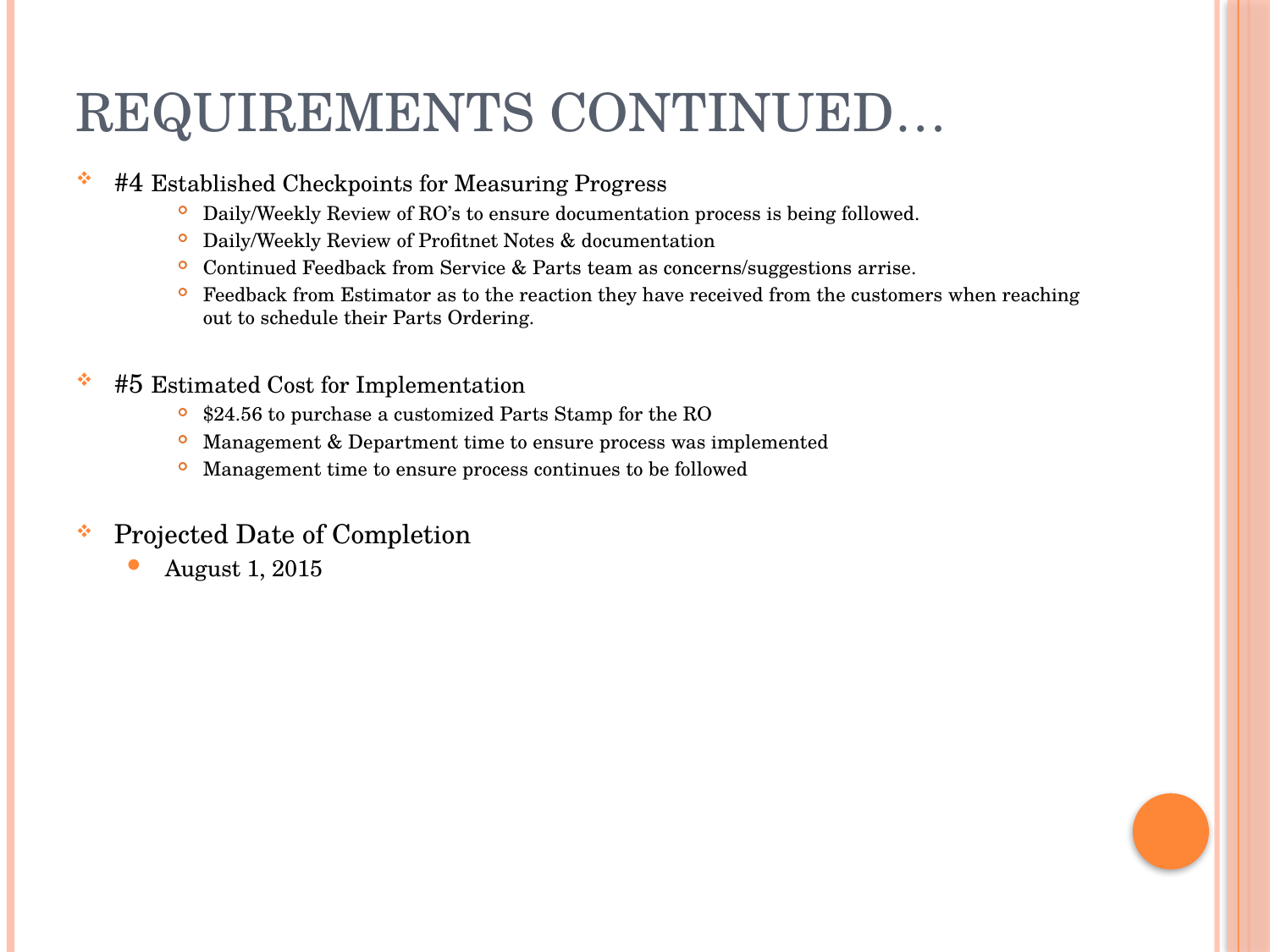

# Requirements Continued…
#4 Established Checkpoints for Measuring Progress
Daily/Weekly Review of RO’s to ensure documentation process is being followed.
Daily/Weekly Review of Profitnet Notes & documentation
Continued Feedback from Service & Parts team as concerns/suggestions arrise.
Feedback from Estimator as to the reaction they have received from the customers when reaching out to schedule their Parts Ordering.

#5 Estimated Cost for Implementation
$24.56 to purchase a customized Parts Stamp for the RO
Management & Department time to ensure process was implemented
Management time to ensure process continues to be followed

Projected Date of Completion
August 1, 2015